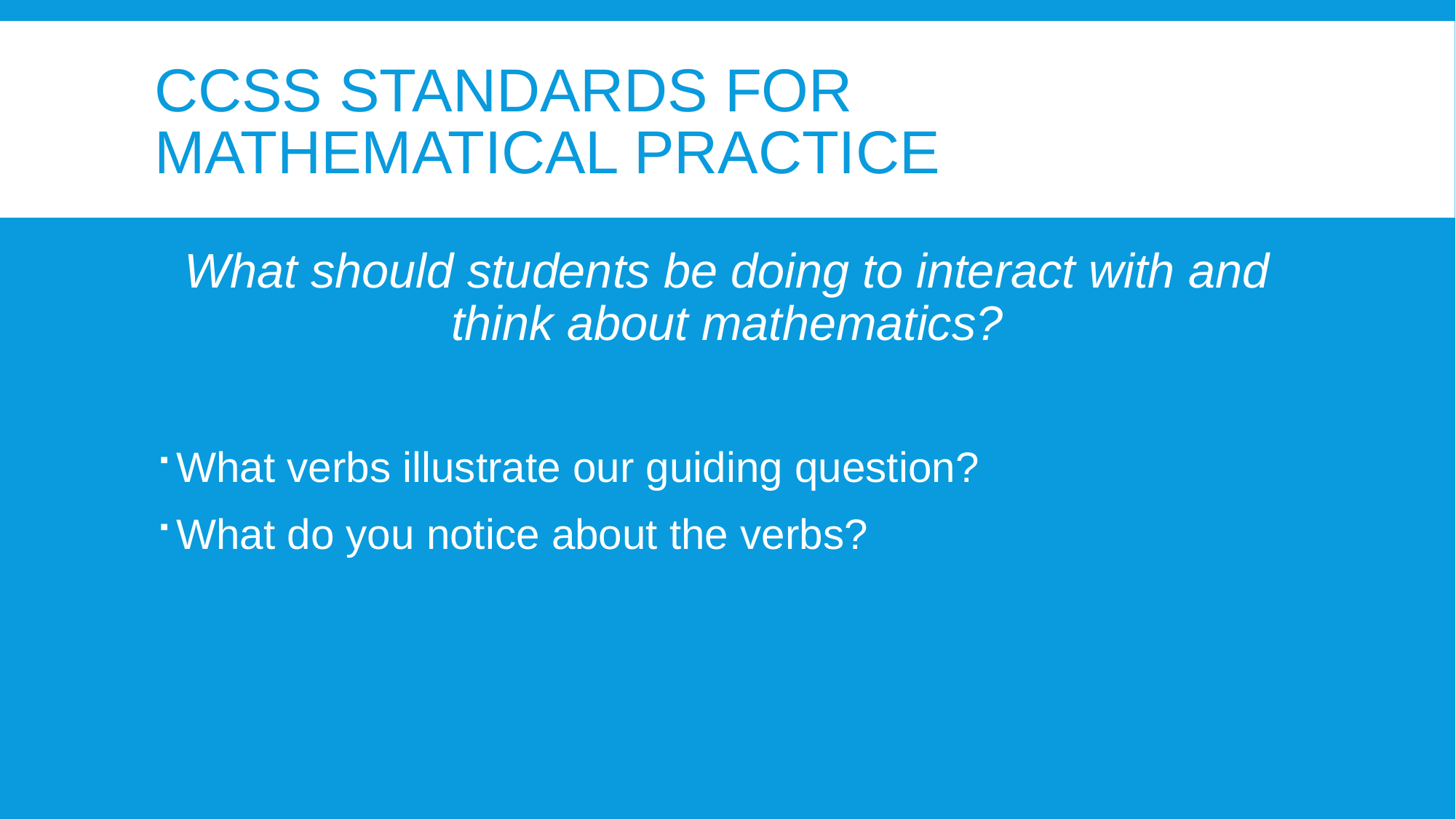

# CCSS Standards for mathematical Practice
What should students be doing to interact with and think about mathematics?

What verbs illustrate our guiding question?
What do you notice about the verbs?